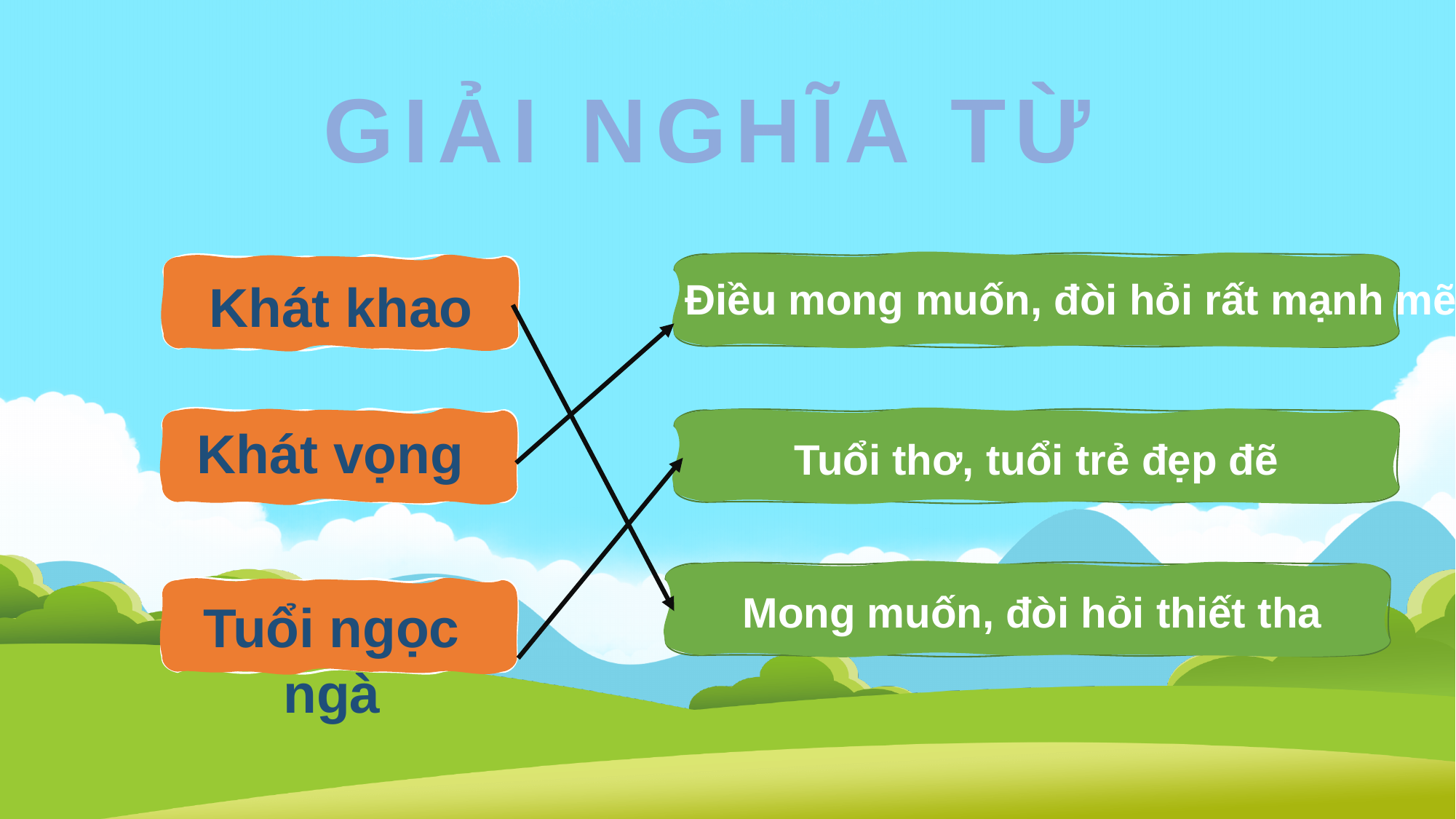

GIẢI NGHĨA TỪ

Khát khao
Điều mong muốn, đòi hỏi rất mạnh mẽ

Khát vọng
Tuổi thơ, tuổi trẻ đẹp đẽ

Mong muốn, đòi hỏi thiết tha
Tuổi ngọc ngà